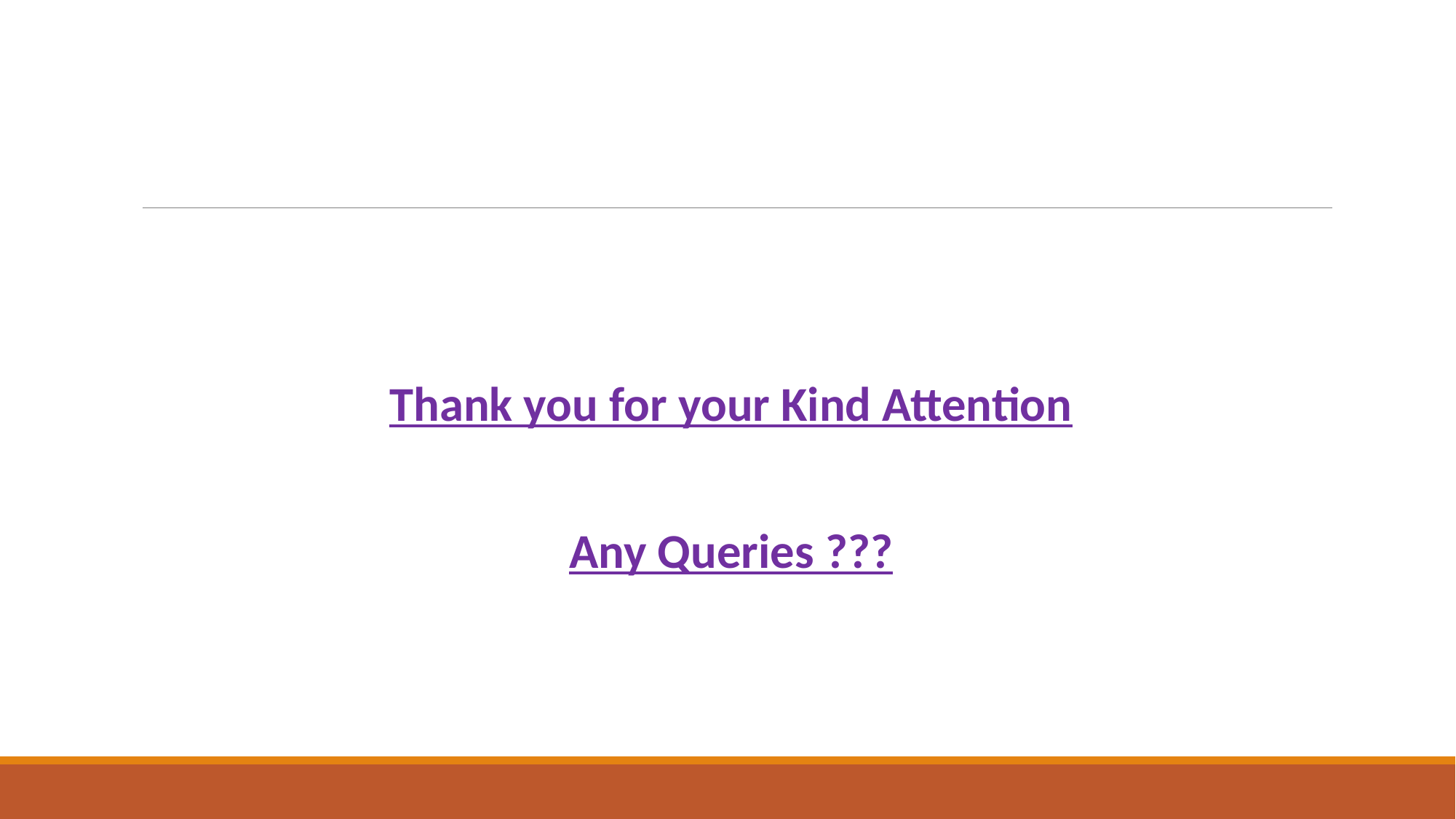

Thank you for your Kind Attention

Any Queries ???